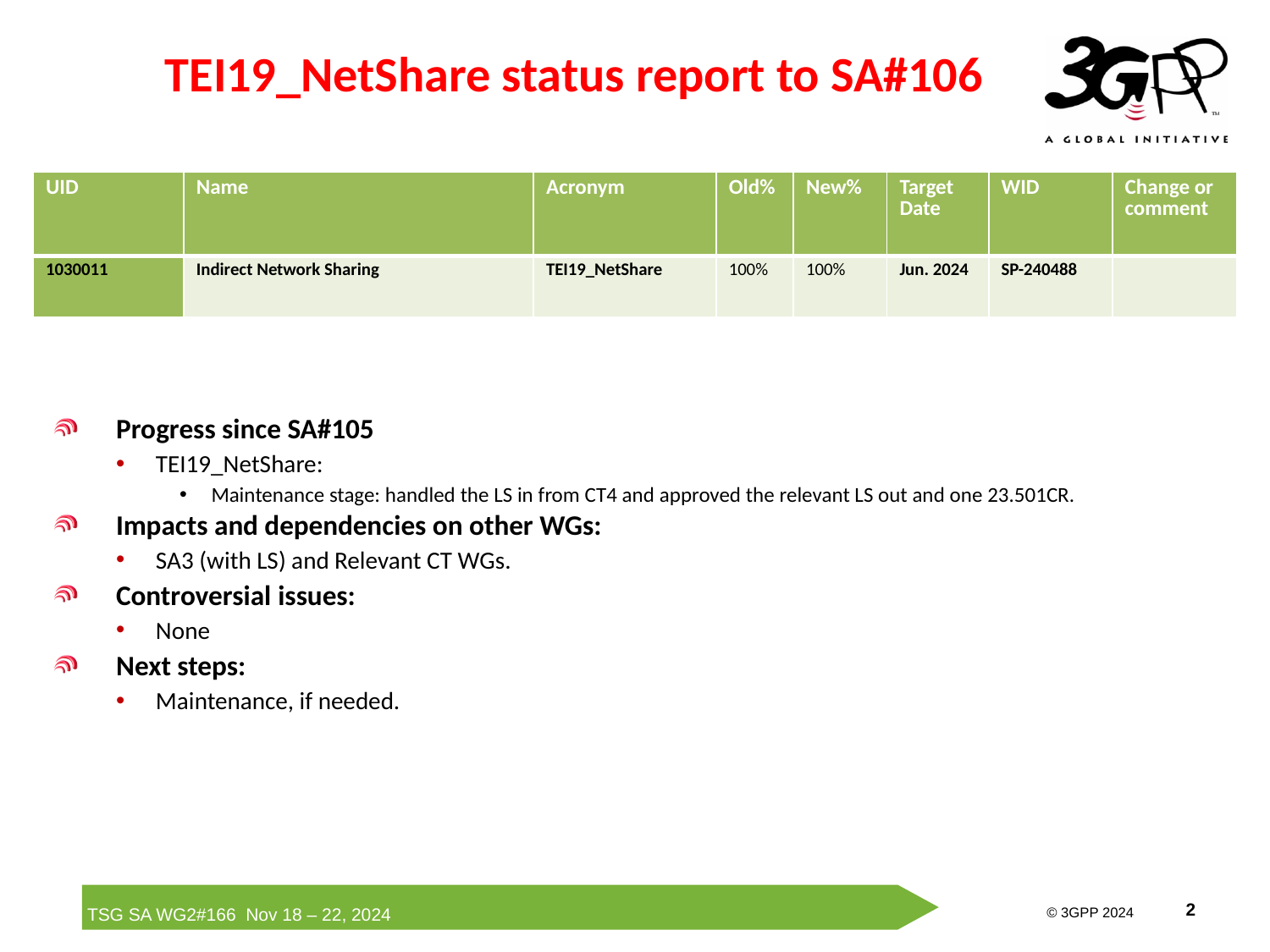

TEI19_NetShare status report to SA#106
| UID | Name | Acronym | Old% | New% | Target Date | WID | Change or comment |
| --- | --- | --- | --- | --- | --- | --- | --- |
| 1030011 | Indirect Network Sharing | TEI19\_NetShare | 100% | 100% | Jun. 2024 | SP-240488 |  |
Progress since SA#105
TEI19_NetShare:
Maintenance stage: handled the LS in from CT4 and approved the relevant LS out and one 23.501CR.
Impacts and dependencies on other WGs:
SA3 (with LS) and Relevant CT WGs.
Controversial issues:
None
Next steps:
Maintenance, if needed.